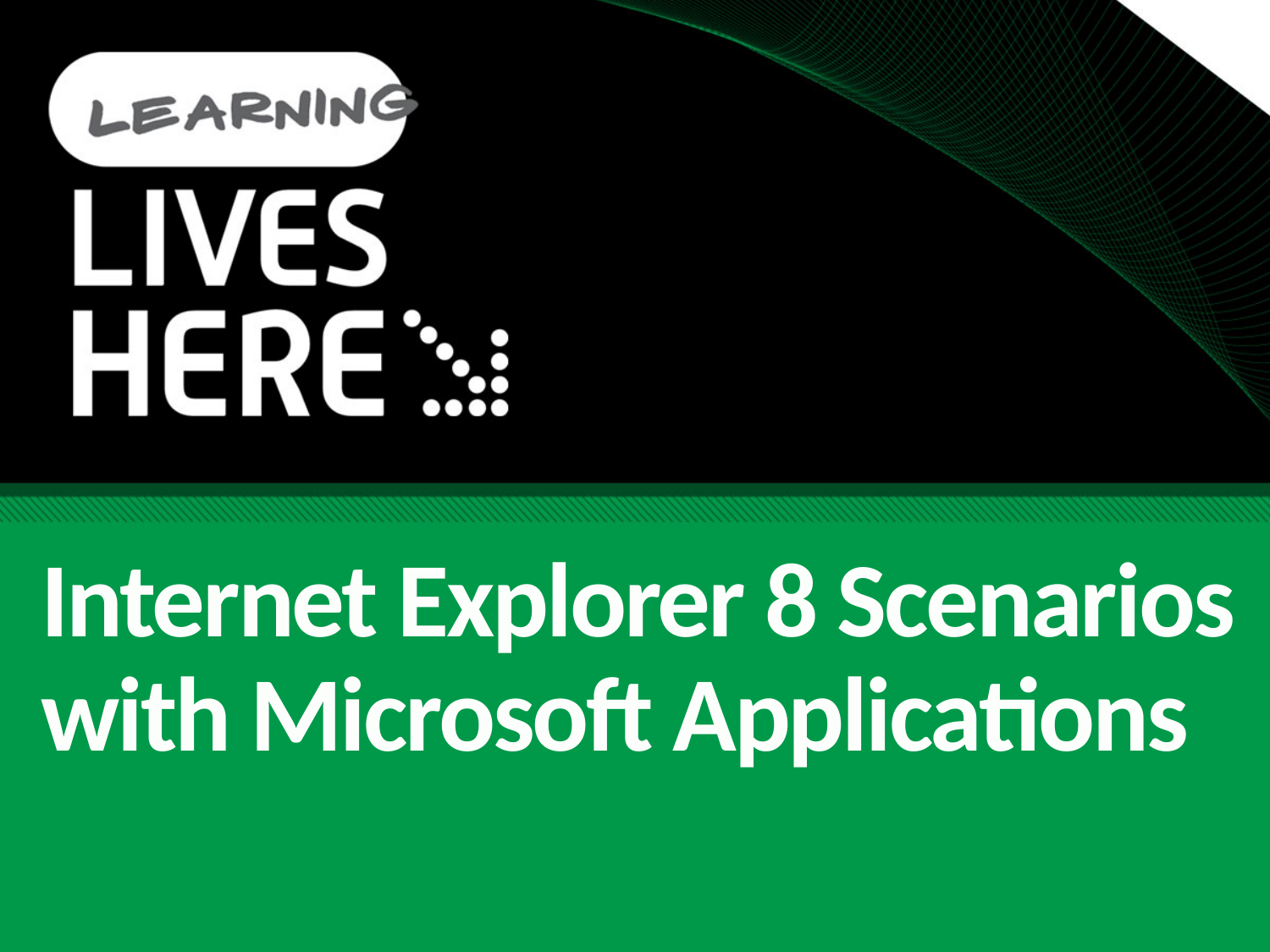

# Internet Explorer 8 Scenarios with Microsoft Applications